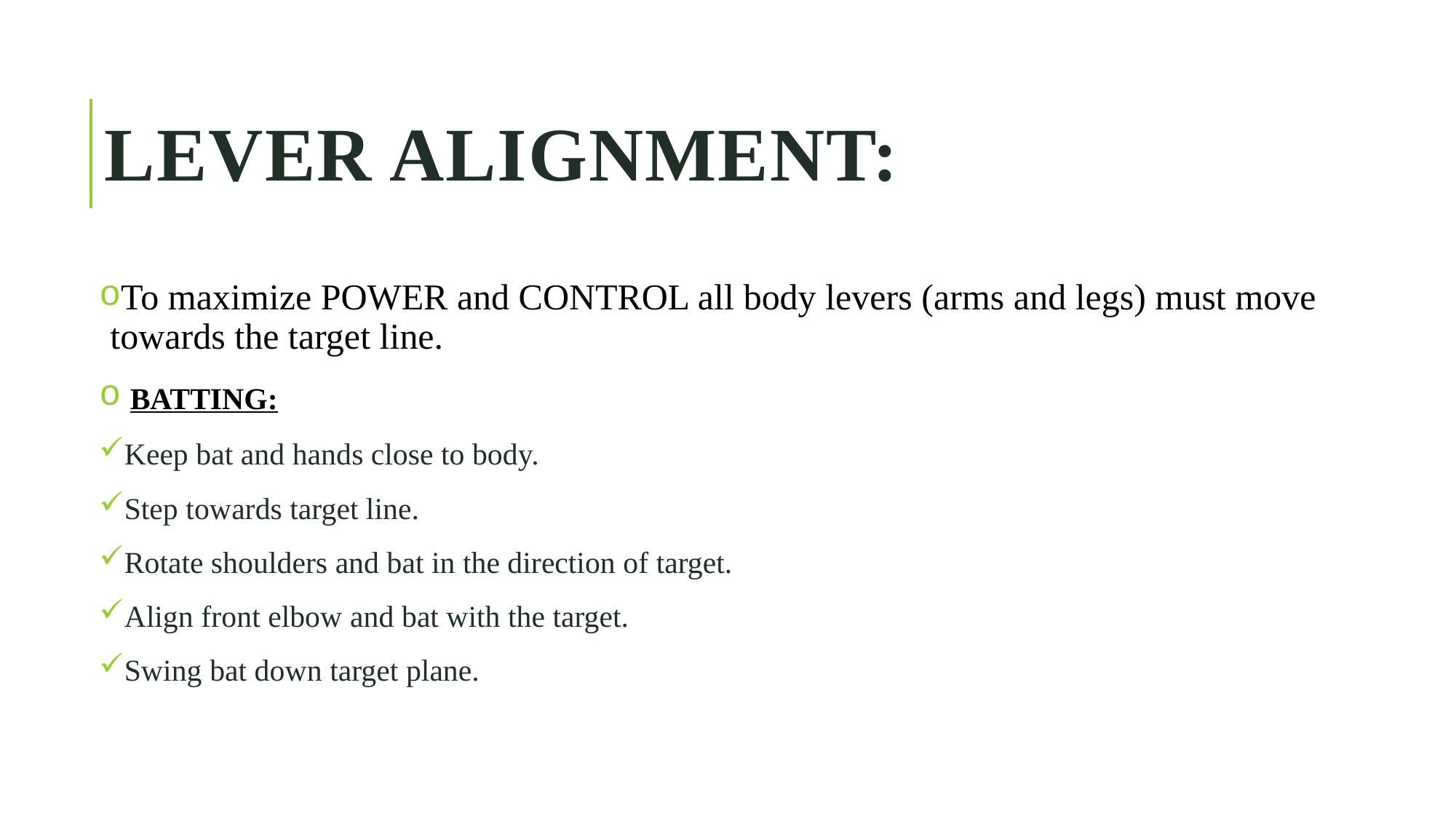

# LEVER ALIGNMENT:
To maximize POWER and CONTROL all body levers (arms and legs) must move towards the target line.
 BATTING:
Keep bat and hands close to body.
Step towards target line.
Rotate shoulders and bat in the direction of target.
Align front elbow and bat with the target.
Swing bat down target plane.